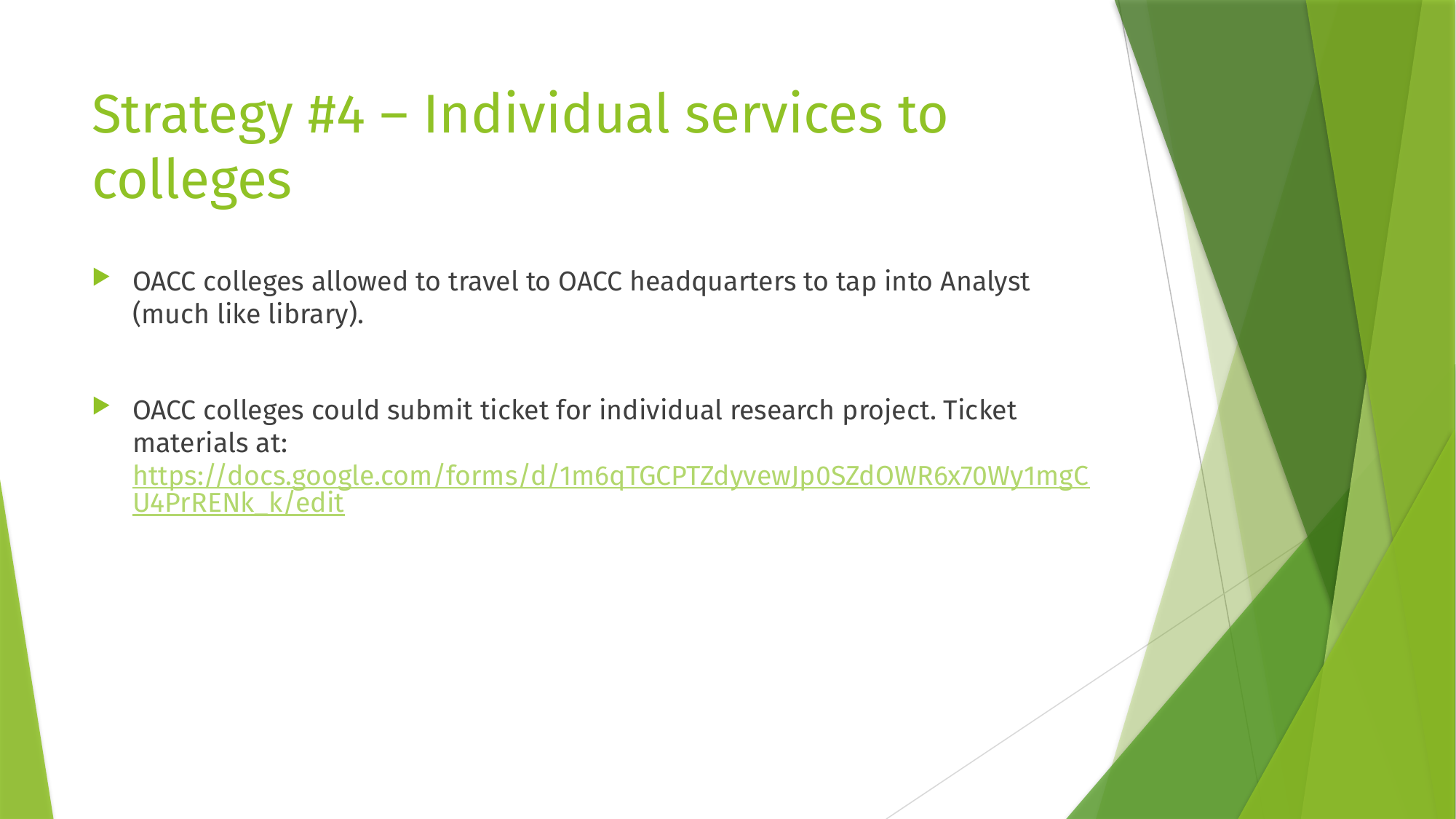

# Strategy #4 – Individual services to colleges
OACC colleges allowed to travel to OACC headquarters to tap into Analyst (much like library).

OACC colleges could submit ticket for individual research project. Ticket materials at: https://docs.google.com/forms/d/1m6qTGCPTZdyvewJp0SZdOWR6x70Wy1mgCU4PrRENk_k/edit